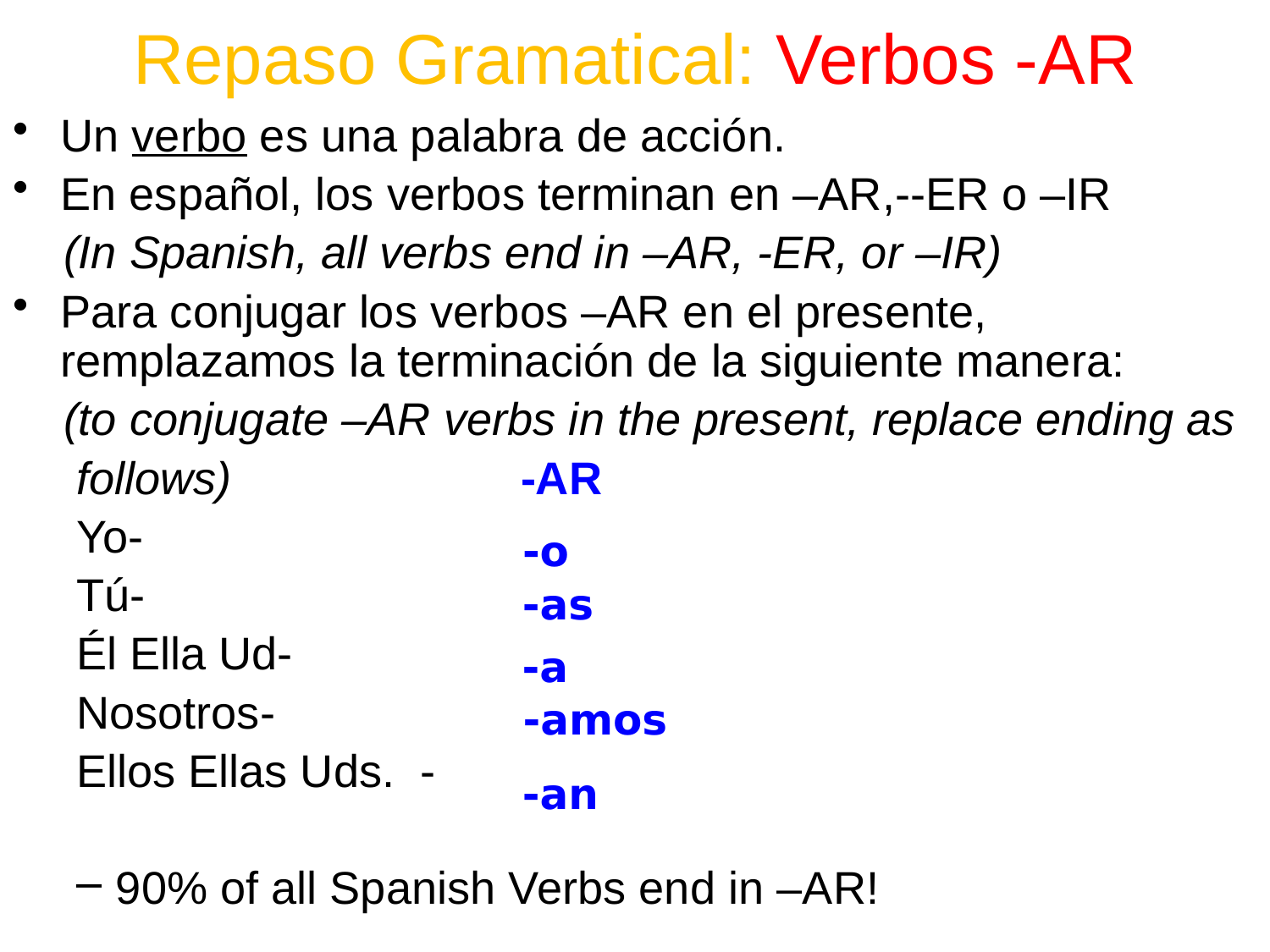

# Repaso Gramatical: Verbos -AR
Un verbo es una palabra de acción.
En español, los verbos terminan en –AR,--ER o –IR
    (In Spanish, all verbs end in –AR, -ER, or –IR)
Para conjugar los verbos –AR en el presente, remplazamos la terminación de la siguiente manera:
    (to conjugate –AR verbs in the present, replace ending as
     follows)			-AR
Yo-
Tú-
Él Ella Ud-
Nosotros-
Ellos Ellas Uds.  -

90% of all Spanish Verbs end in –AR!
-o
-as
-a
-amos
-an